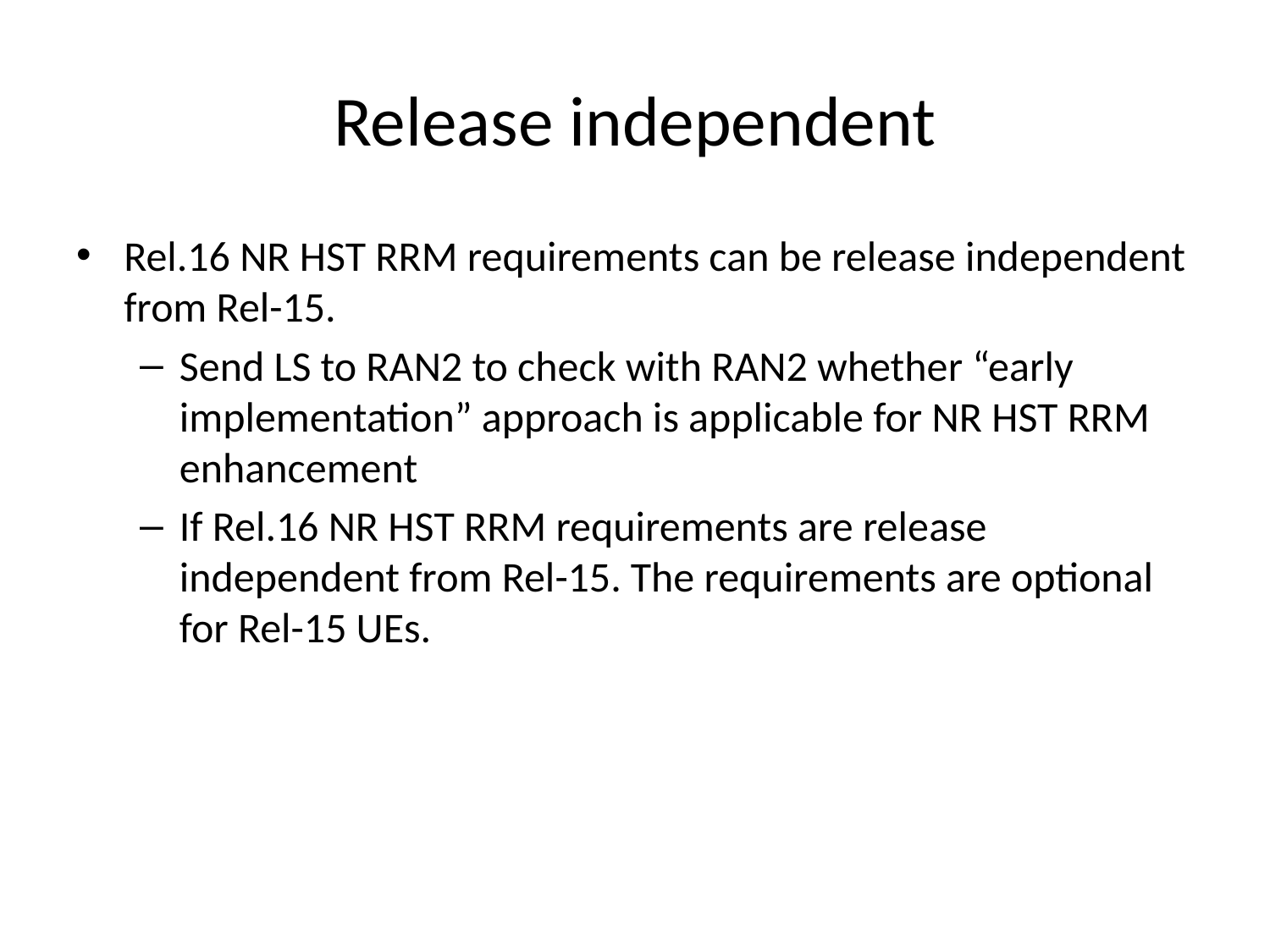

# Release independent
Rel.16 NR HST RRM requirements can be release independent from Rel-15.
Send LS to RAN2 to check with RAN2 whether “early implementation” approach is applicable for NR HST RRM enhancement
If Rel.16 NR HST RRM requirements are release independent from Rel-15. The requirements are optional for Rel-15 UEs.